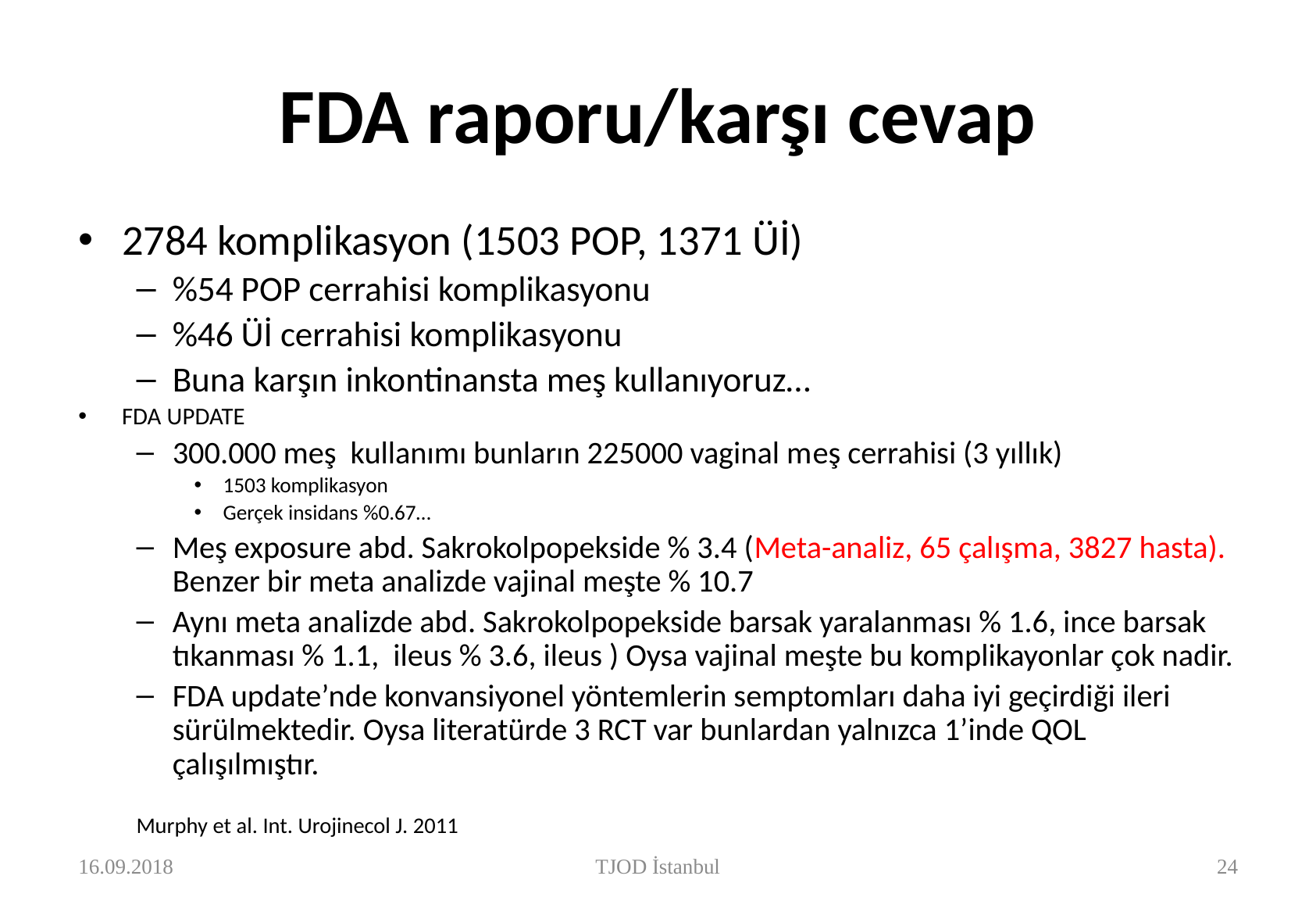

# FDA raporu/karşı cevap
2784 komplikasyon (1503 POP, 1371 Üİ)
%54 POP cerrahisi komplikasyonu
%46 Üİ cerrahisi komplikasyonu
Buna karşın inkontinansta meş kullanıyoruz…
FDA UPDATE
300.000 meş  kullanımı bunların 225000 vaginal meş cerrahisi (3 yıllık)
1503 komplikasyon
Gerçek insidans %0.67…
Meş exposure abd. Sakrokolpopekside % 3.4 (Meta-analiz, 65 çalışma, 3827 hasta). Benzer bir meta analizde vajinal meşte % 10.7
Aynı meta analizde abd. Sakrokolpopekside barsak yaralanması % 1.6, ince barsak tıkanması % 1.1,  ileus % 3.6, ileus ) Oysa vajinal meşte bu komplikayonlar çok nadir.
FDA update’nde konvansiyonel yöntemlerin semptomları daha iyi geçirdiği ileri sürülmektedir. Oysa literatürde 3 RCT var bunlardan yalnızca 1’inde QOL çalışılmıştır.

Murphy et al. Int. Urojinecol J. 2011

TJOD İstanbul
24
16.09.2018